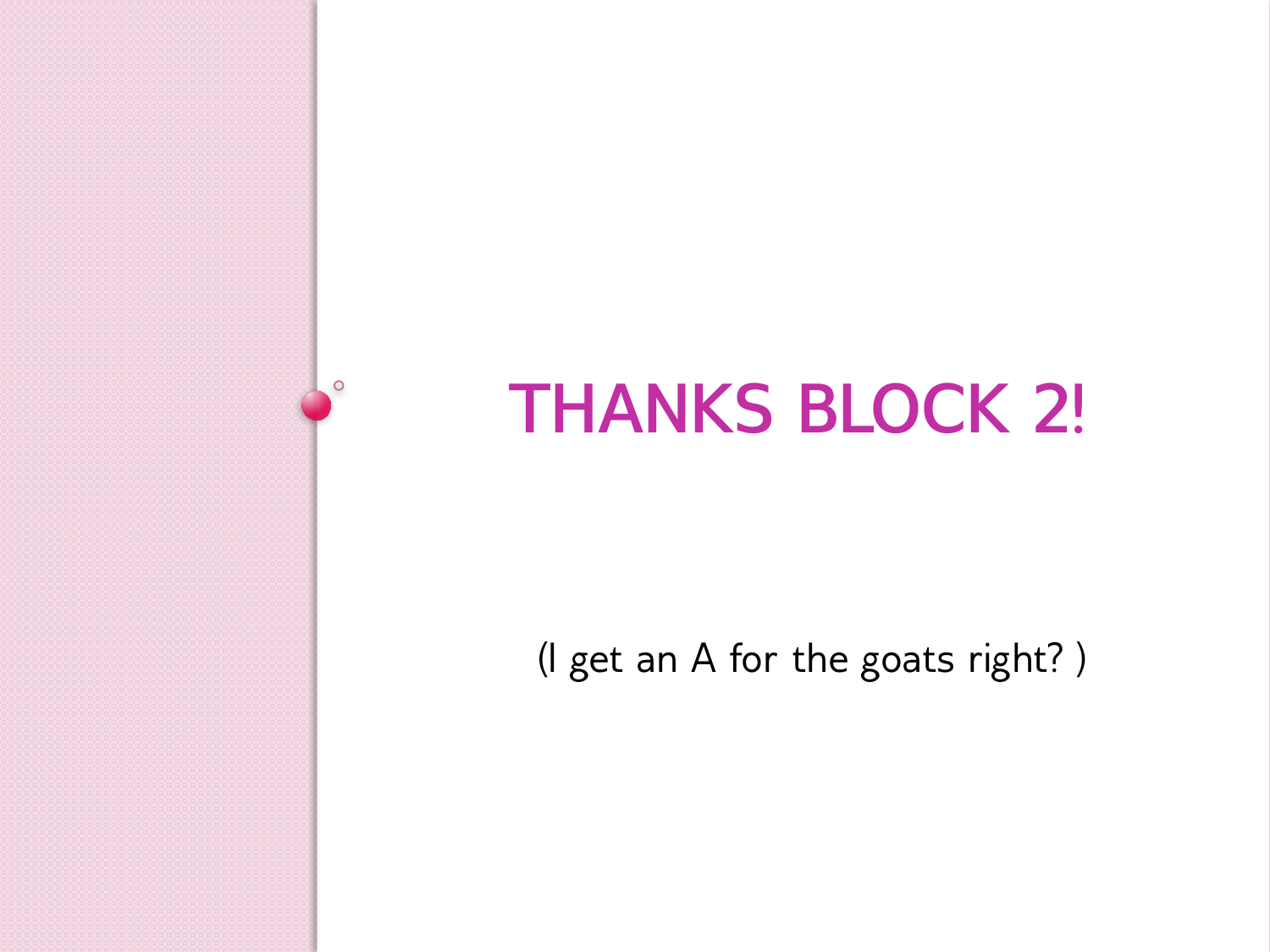

# Thanks Block 2!
(I get an A for the goats right? )